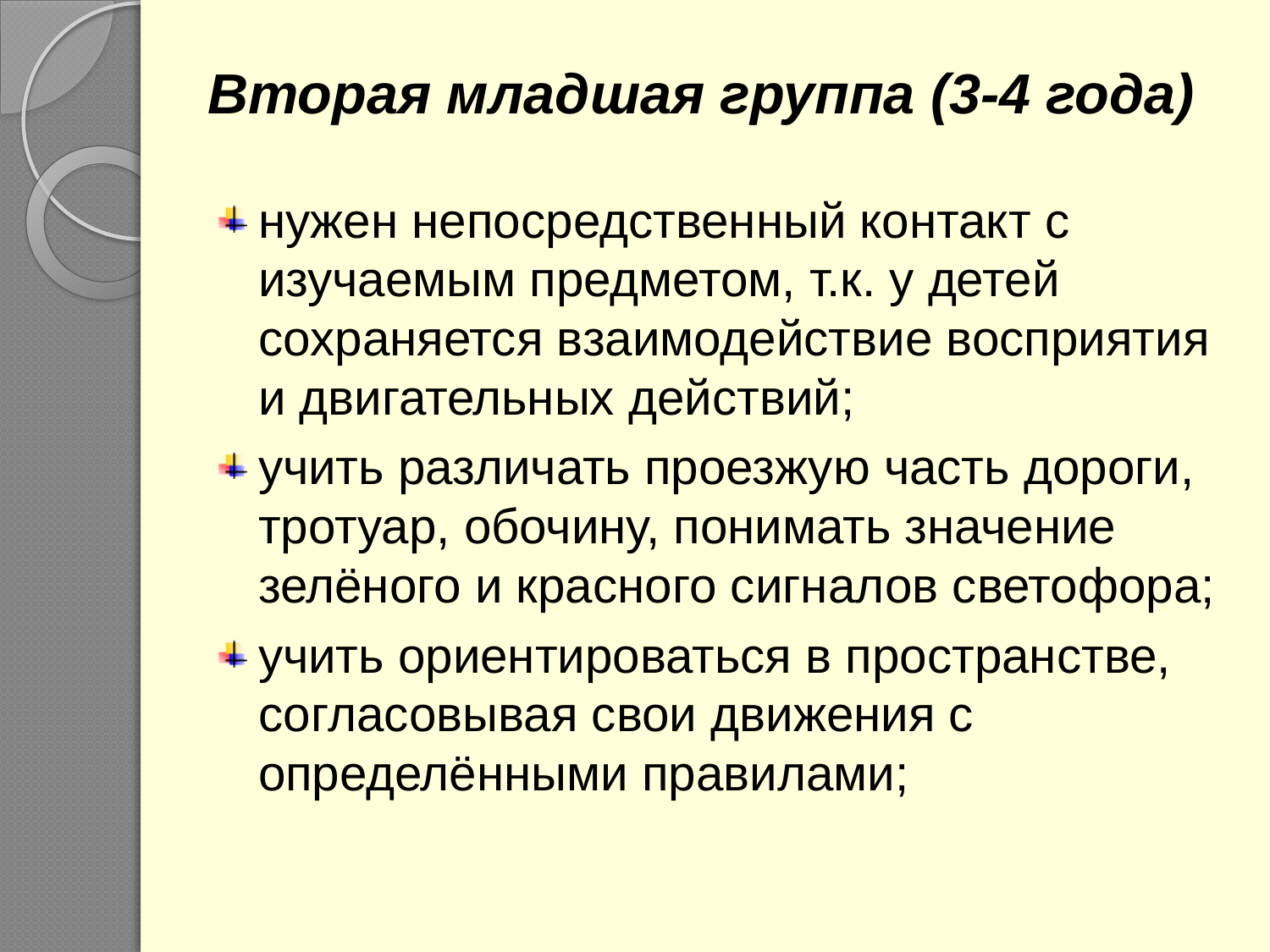

# Вторая младшая группа (3-4 года)
нужен непосредственный контакт с изучаемым предметом, т.к. у детей сохраняется взаимодействие восприятия и двигательных действий;
учить различать проезжую часть дороги, тротуар, обочину, понимать значение зелёного и красного сигналов светофора;
учить ориентироваться в пространстве, согласовывая свои движения с определёнными правилами;